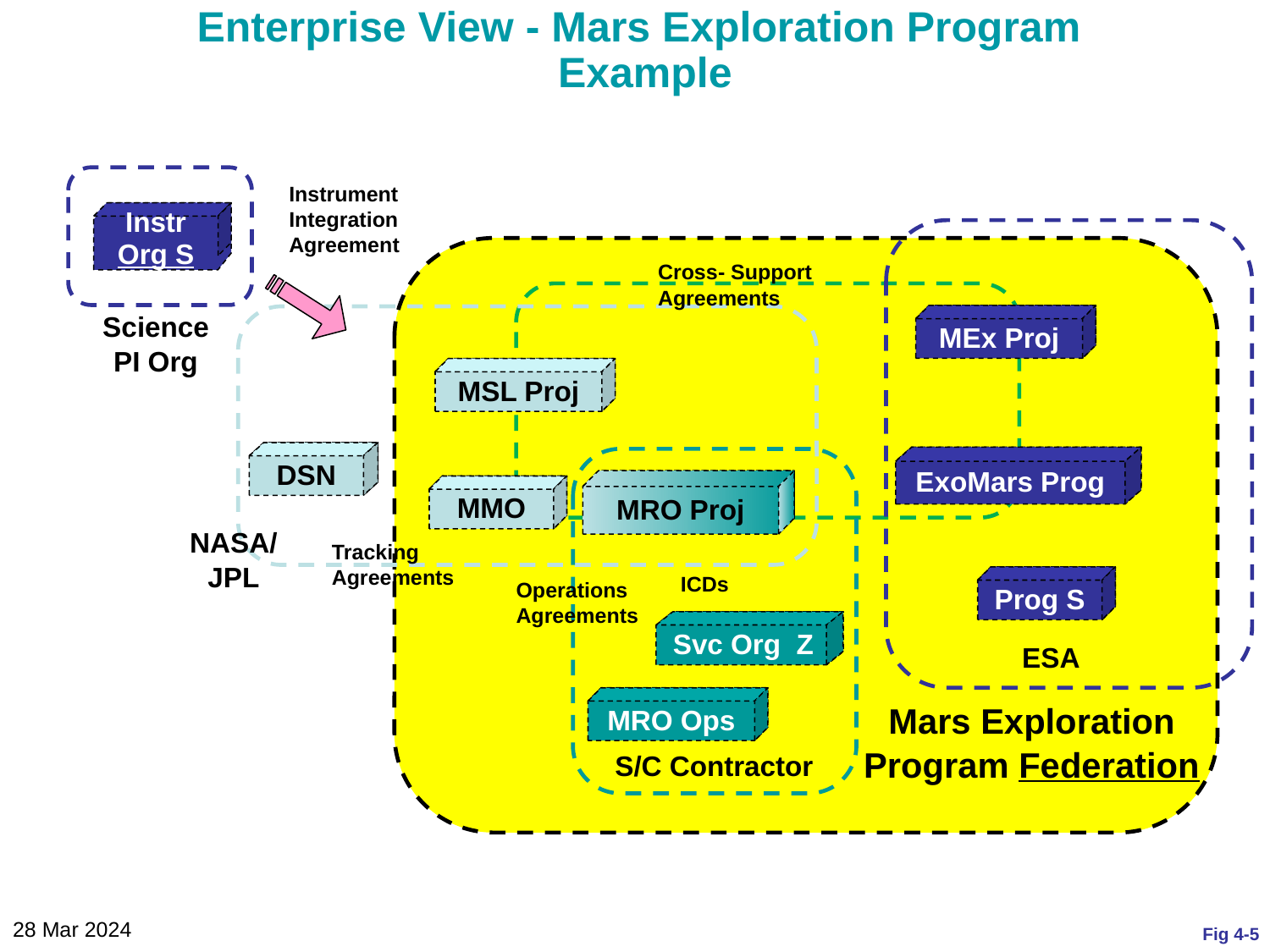

Enterprise View - Mars Exploration Program
Example

Instrument
Integration
Agreement

Instr Org S

Cross- Support
Agreements

Science
PI Org

MEx Proj

MSL Proj

DSN

ExoMars Prog

MRO Proj

MMO
NASA/
JPL
Tracking
Agreements
ICDs

Prog S
Operations
Agreements

Svc Org  Z
ESA

MRO Ops
Mars Exploration
Program Federation
S/C Contractor
28 Mar 2024
Fig 4-5